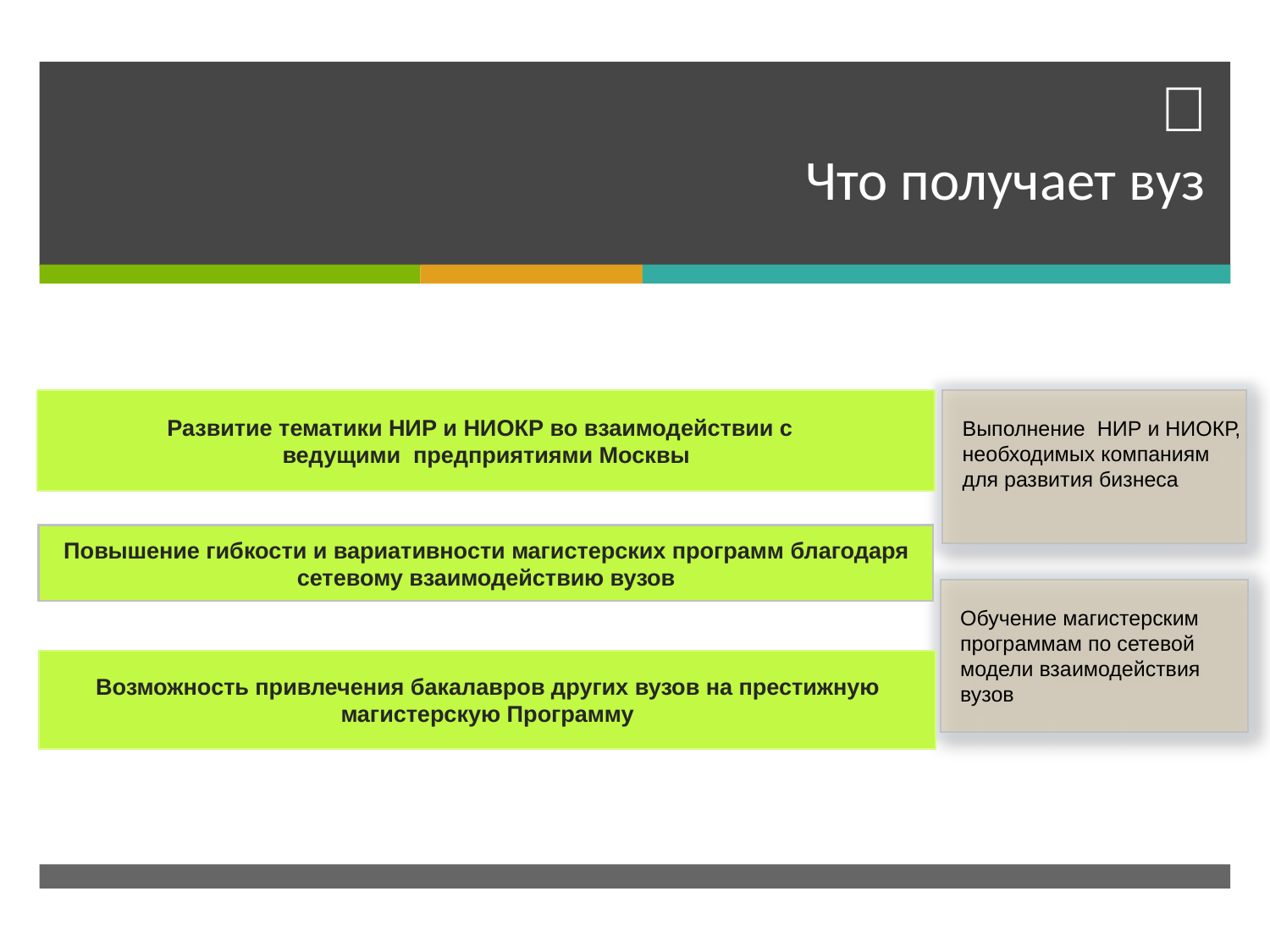

Что получает вуз
Развитие тематики НИР и НИОКР во взаимодействии с
ведущими  предприятиями Москвы
Повышение гибкости и вариативности магистерских программ благодаря сетевому взаимодействию вузов
Возможность привлечения бакалавров других вузов на престижную магистерскую Программу
Выполнение  НИР и НИОКР, необходимых компаниям для развития бизнеса
Обучение магистерским программам по сетевой модели взаимодействия вузов